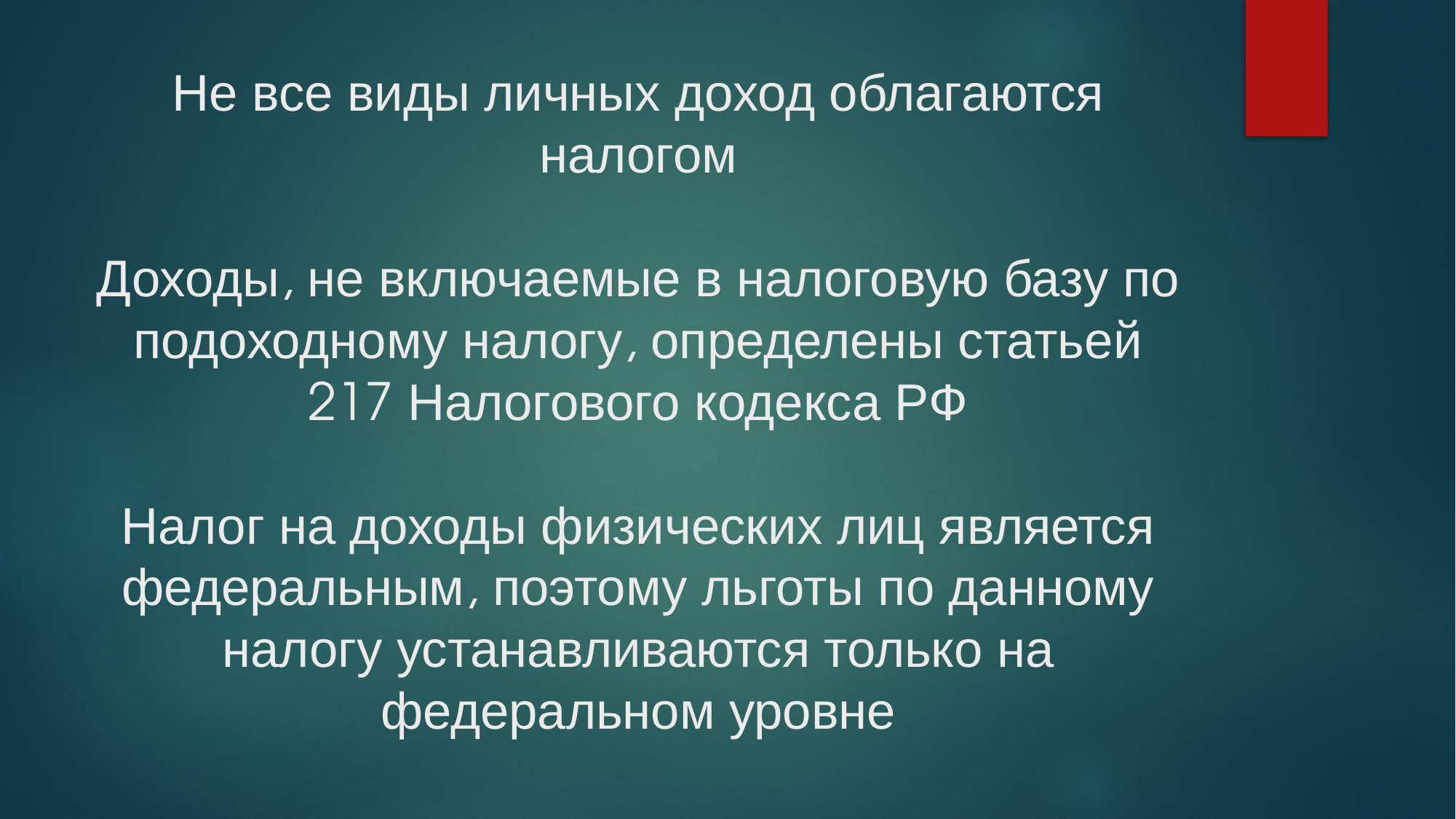

# Не все виды личных доход облагаются налогом Доходы, не включаемые в налоговую базу по подоходному налогу, определены статьей 217 Налогового кодекса РФ Налог на доходы физических лиц является федеральным, поэтому льготы по данному налогу устанавливаются только на федеральном уровне